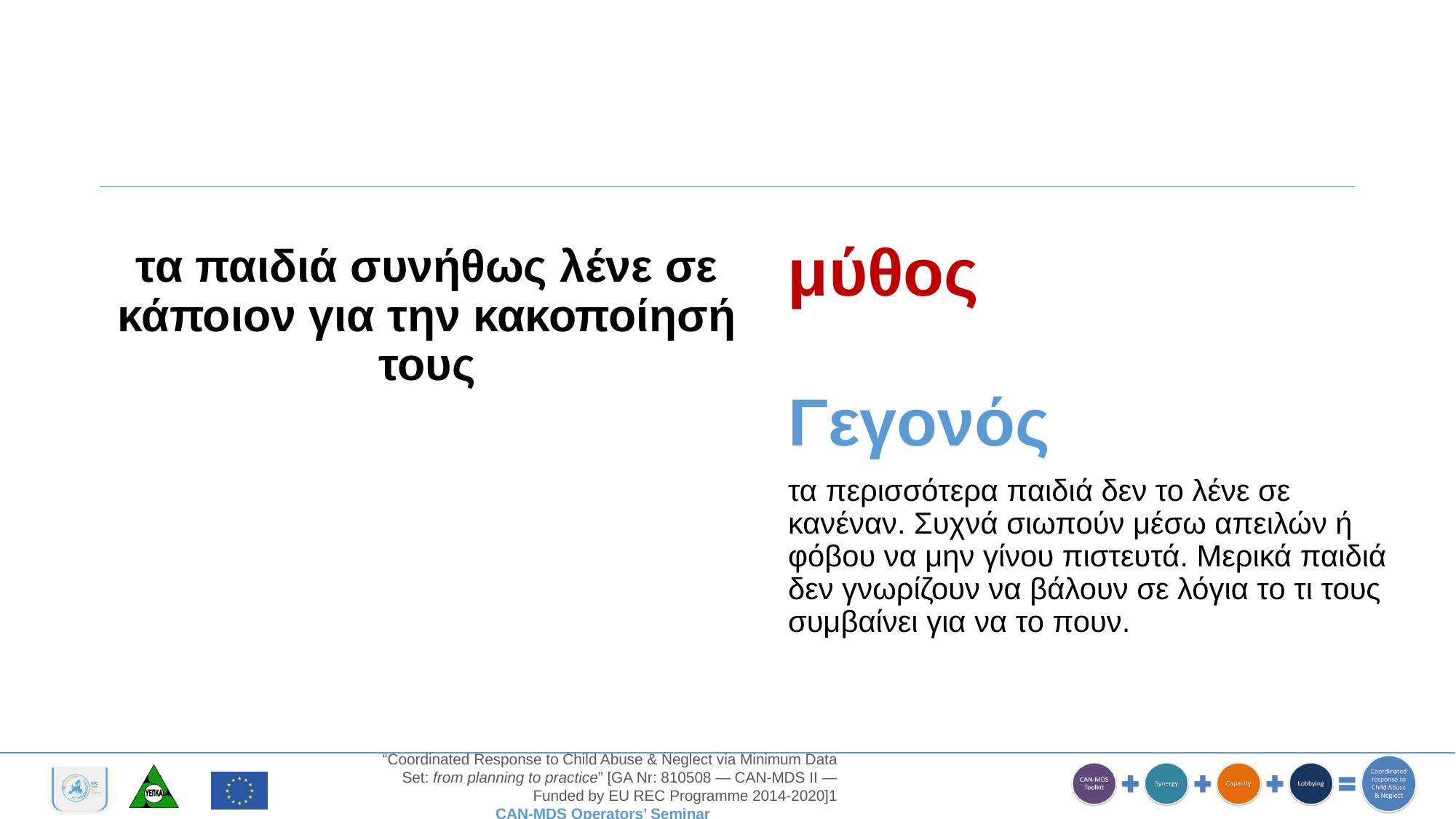

μύθος
τα παιδιά συνήθως λένε σε κάποιον για την κακοποίησή τους
Γεγονός
τα περισσότερα παιδιά δεν το λένε σε κανέναν. Συχνά σιωπούν μέσω απειλών ή φόβου να μην γίνου πιστευτά. Μερικά παιδιά δεν γνωρίζουν να βάλουν σε λόγια το τι τους συμβαίνει για να το πουν.